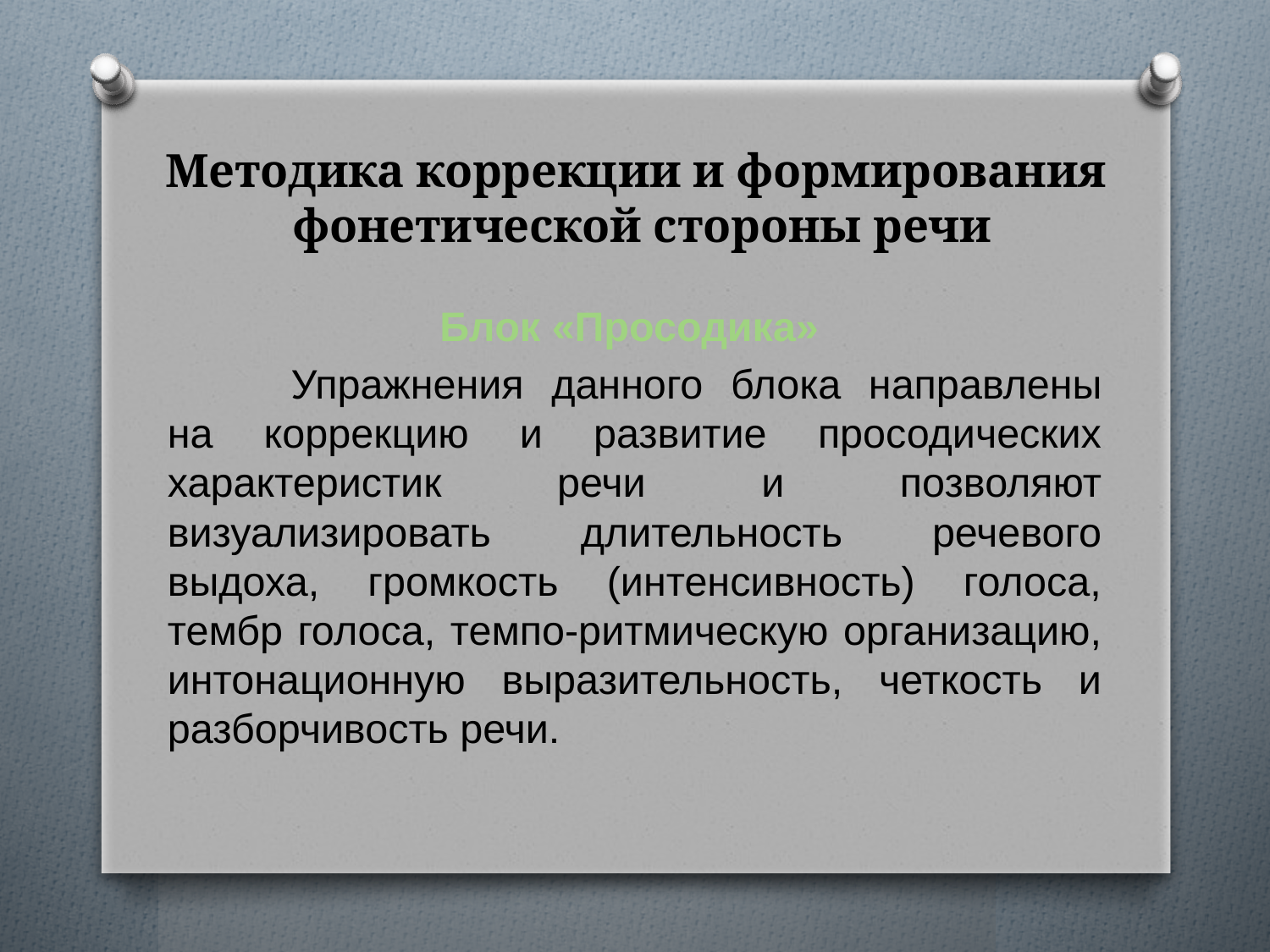

# Методика коррекции и формирования  фонетической стороны речи
Блок «Просодика»
	Упражнения данного блока направлены на коррекцию и развитие просодических характеристик речи и позволяют визуализировать длительность речевого выдоха, громкость (интенсивность) голоса, тембр голоса, темпо-ритмическую организацию, интонационную выразительность, четкость и разборчивость речи.